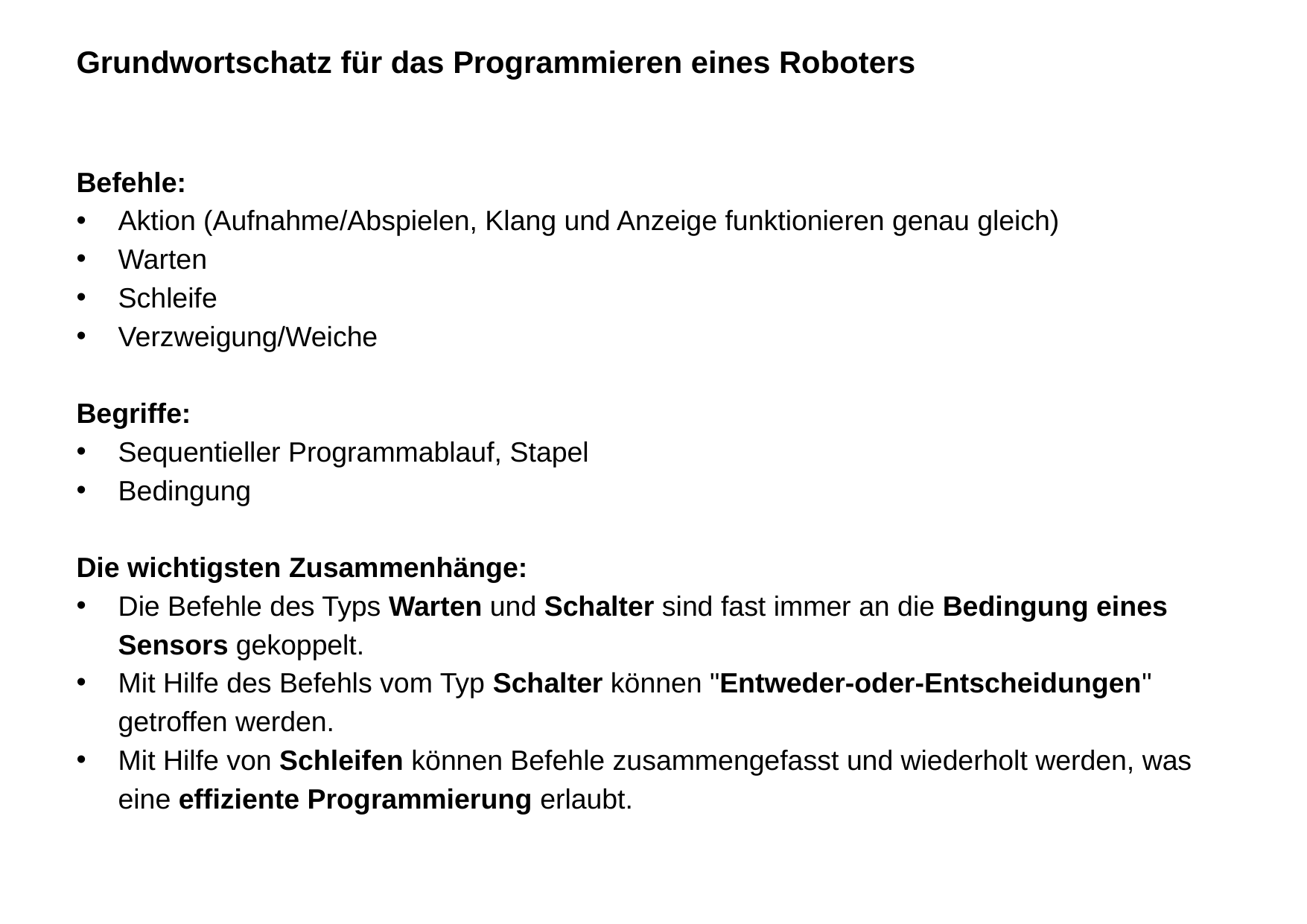

# Grundwortschatz für das Programmieren eines Roboters
Befehle:
Aktion (Aufnahme/Abspielen, Klang und Anzeige funktionieren genau gleich)
Warten
Schleife
Verzweigung/Weiche

Begriffe:
Sequentieller Programmablauf, Stapel
Bedingung

Die wichtigsten Zusammenhänge:
Die Befehle des Typs Warten und Schalter sind fast immer an die Bedingung eines Sensors gekoppelt.
Mit Hilfe des Befehls vom Typ Schalter können "Entweder-oder-Entscheidungen" getroffen werden.
Mit Hilfe von Schleifen können Befehle zusammengefasst und wiederholt werden, was eine effiziente Programmierung erlaubt.